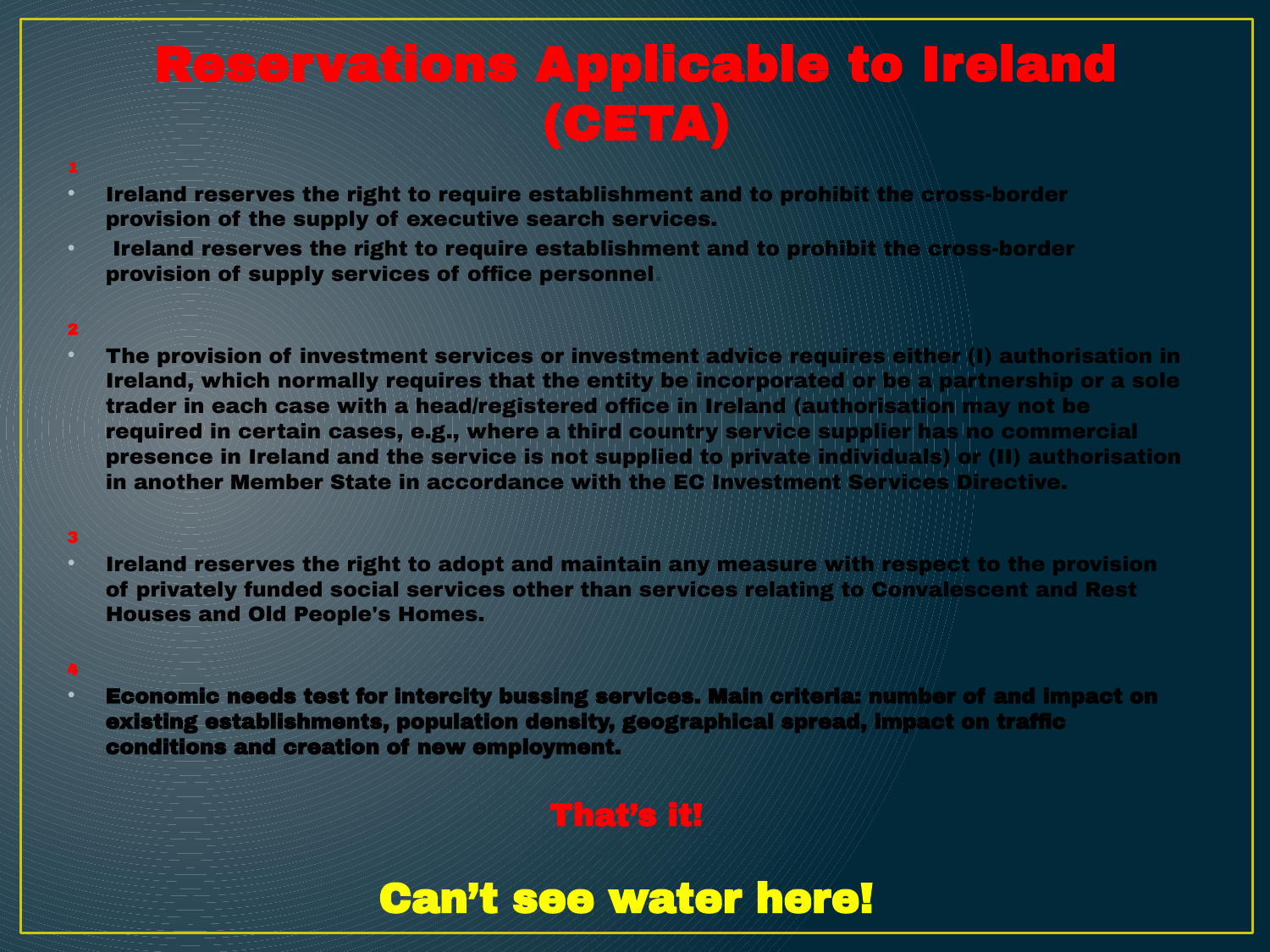

# Reservations Applicable to Ireland (CETA)

1
Ireland reserves the right to require establishment and to prohibit the cross-border         provision of the supply of executive search services.
 Ireland reserves the right to require establishment and to prohibit the cross-border provision of supply services of office personnel.

2
The provision of investment services or investment advice requires either (I) authorisation in Ireland, which normally requires that the entity be incorporated or be a partnership or a sole trader in each case with a head/registered office in Ireland (authorisation may not be required in certain cases, e.g., where a third country service supplier has no commercial presence in Ireland and the service is not supplied to private individuals) or (II) authorisation in another Member State in accordance with the EC Investment Services Directive.

3
Ireland reserves the right to adopt and maintain any measure with respect to the provision of privately funded social services other than services relating to Convalescent and Rest Houses and Old People's Homes.

4
Economic needs test for intercity bussing services. Main criteria: number of and impact on existing establishments, population density, geographical spread, impact on traffic conditions and creation of new employment.

That’s it!

Can’t see water here!